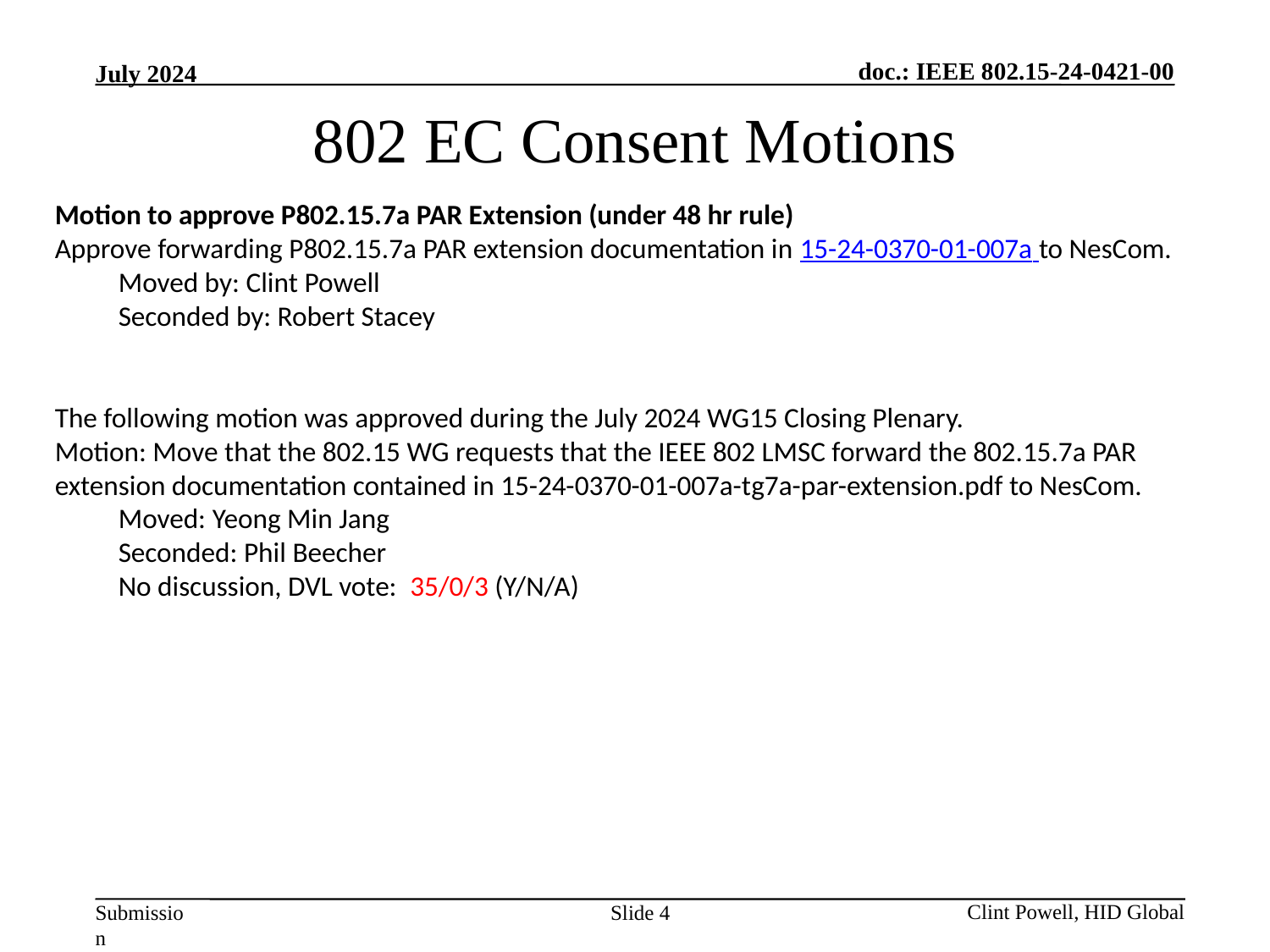

802 EC Consent Motions
Motion to approve P802.15.7a PAR Extension (under 48 hr rule)
Approve forwarding P802.15.7a PAR extension documentation in 15-24-0370-01-007a to NesCom.
Moved by: Clint Powell
Seconded by: Robert Stacey

The following motion was approved during the July 2024 WG15 Closing Plenary.
Motion: Move that the 802.15 WG requests that the IEEE 802 LMSC forward the 802.15.7a PAR extension documentation contained in 15-24-0370-01-007a-tg7a-par-extension.pdf to NesCom.
Moved: Yeong Min Jang
Seconded: Phil Beecher
No discussion, DVL vote:  35/0/3 (Y/N/A)

Slide 4